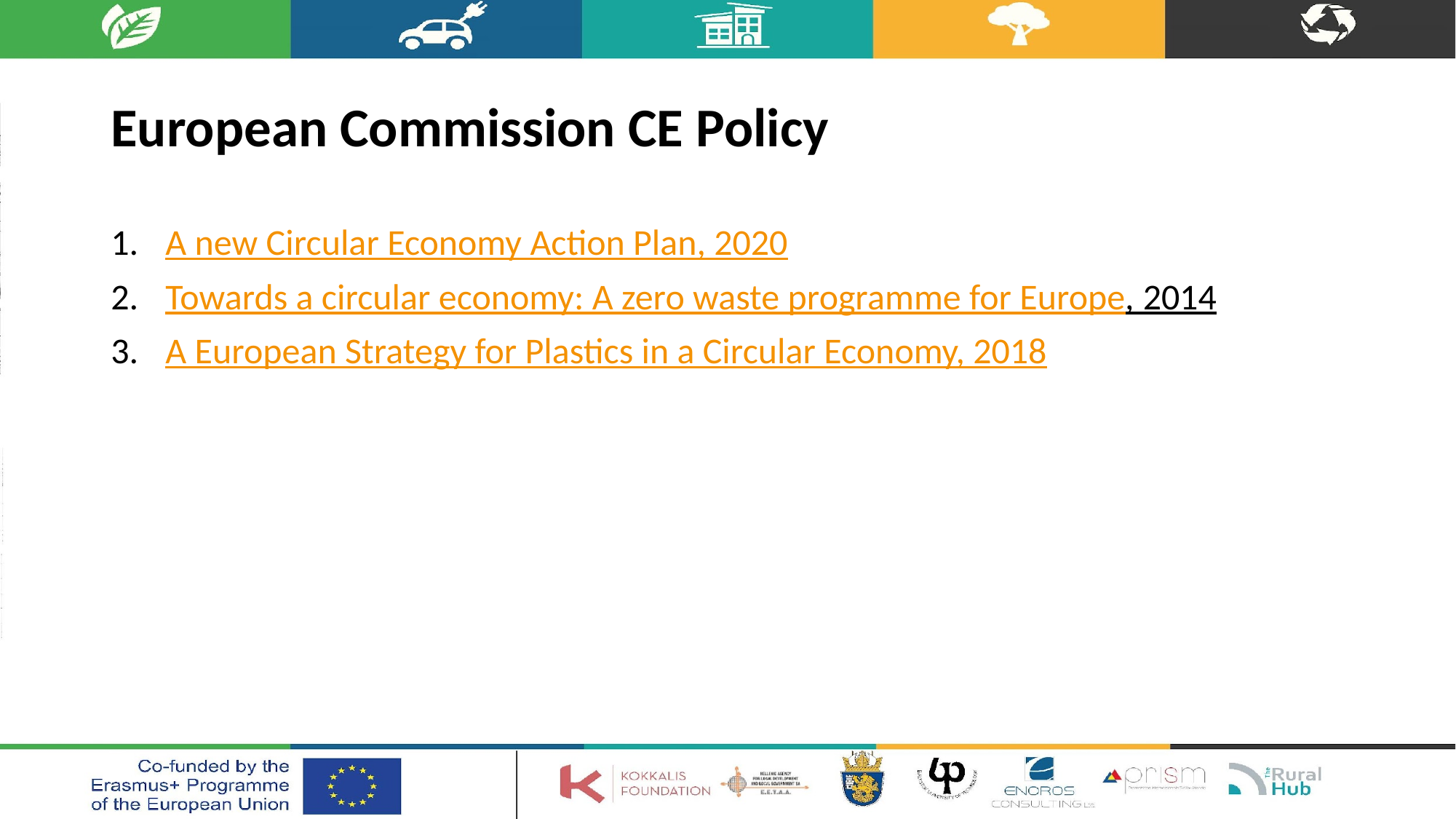

# European Commission CE Policy
A new Circular Economy Action Plan, 2020
Towards a circular economy: A zero waste programme for Europe, 2014
A European Strategy for Plastics in a Circular Economy, 2018